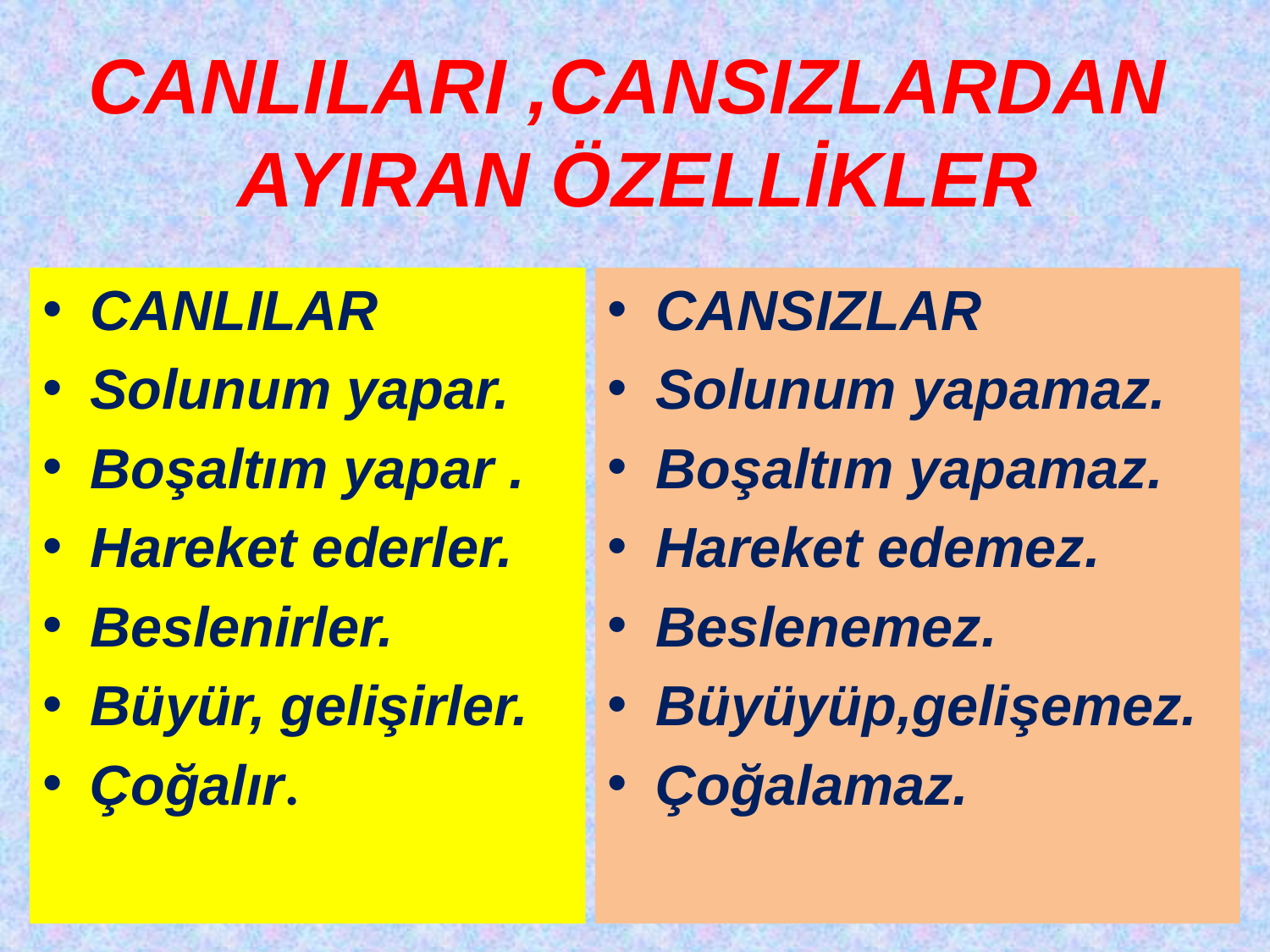

CANLILARI ,CANSIZLARDAN
 AYIRAN ÖZELLİKLER
CANLILAR
Solunum yapar.
Boşaltım yapar .
Hareket ederler.
Beslenirler.
Büyür, gelişirler.
Çoğalır.

CANSIZLAR
Solunum yapamaz.
Boşaltım yapamaz.
Hareket edemez.
Beslenemez.
Büyüyüp,gelişemez.
Çoğalamaz.